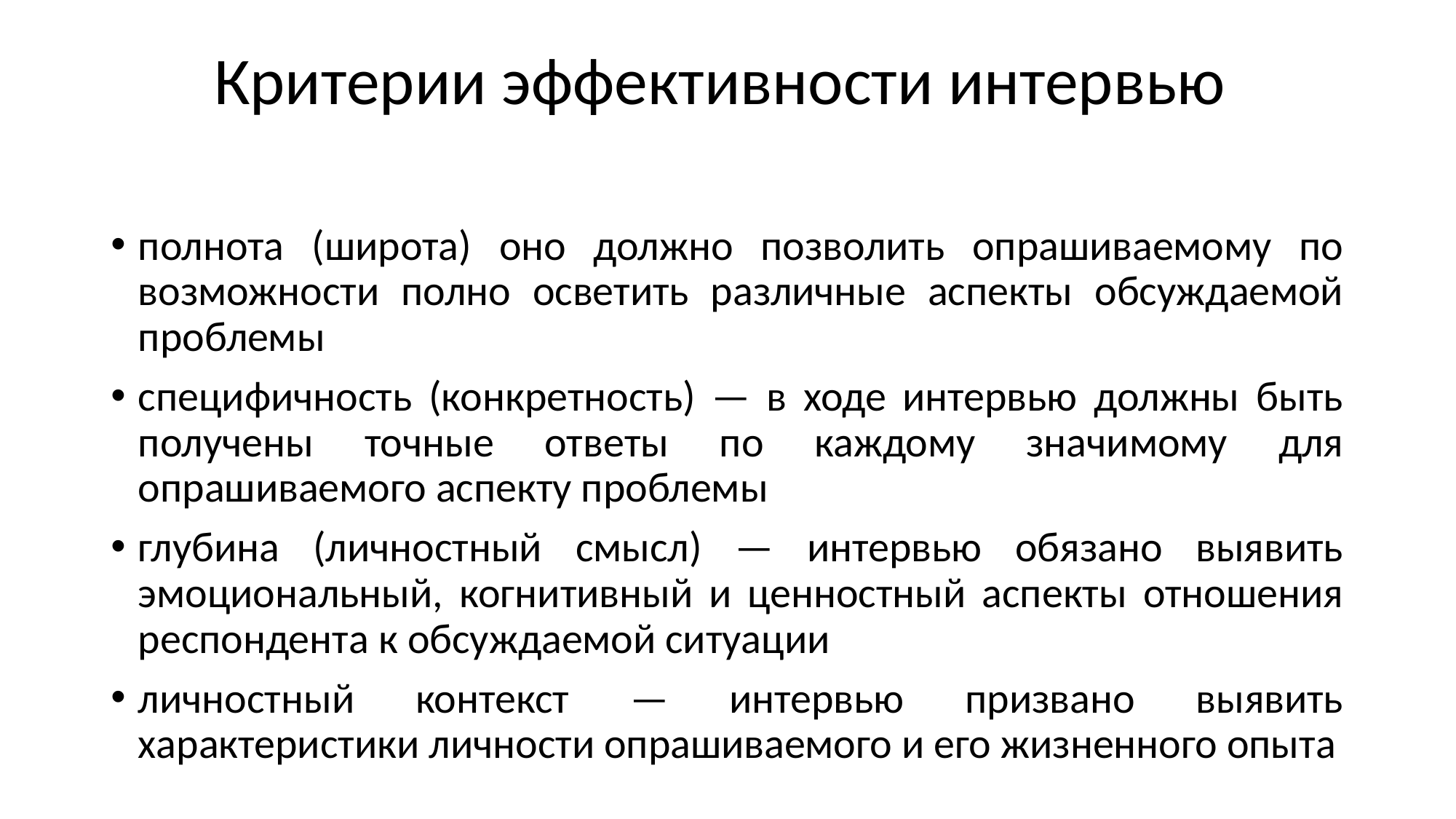

# Критерии эффективности интервью
полнота (широта) оно должно позволить опрашиваемому по возможности полно осветить различные аспекты обсуждаемой проблемы
специфичность (конкретность) — в ходе интервью должны быть получены точные ответы по каждому значимому для опрашиваемого аспекту проблемы
глубина (личностный смысл) — интервью обязано выявить эмоциональный, когнитивный и ценностный аспекты отношения респондента к обсуждаемой ситуации
личностный контекст — интервью призвано выявить характеристики личности опрашиваемого и его жизненного опыта